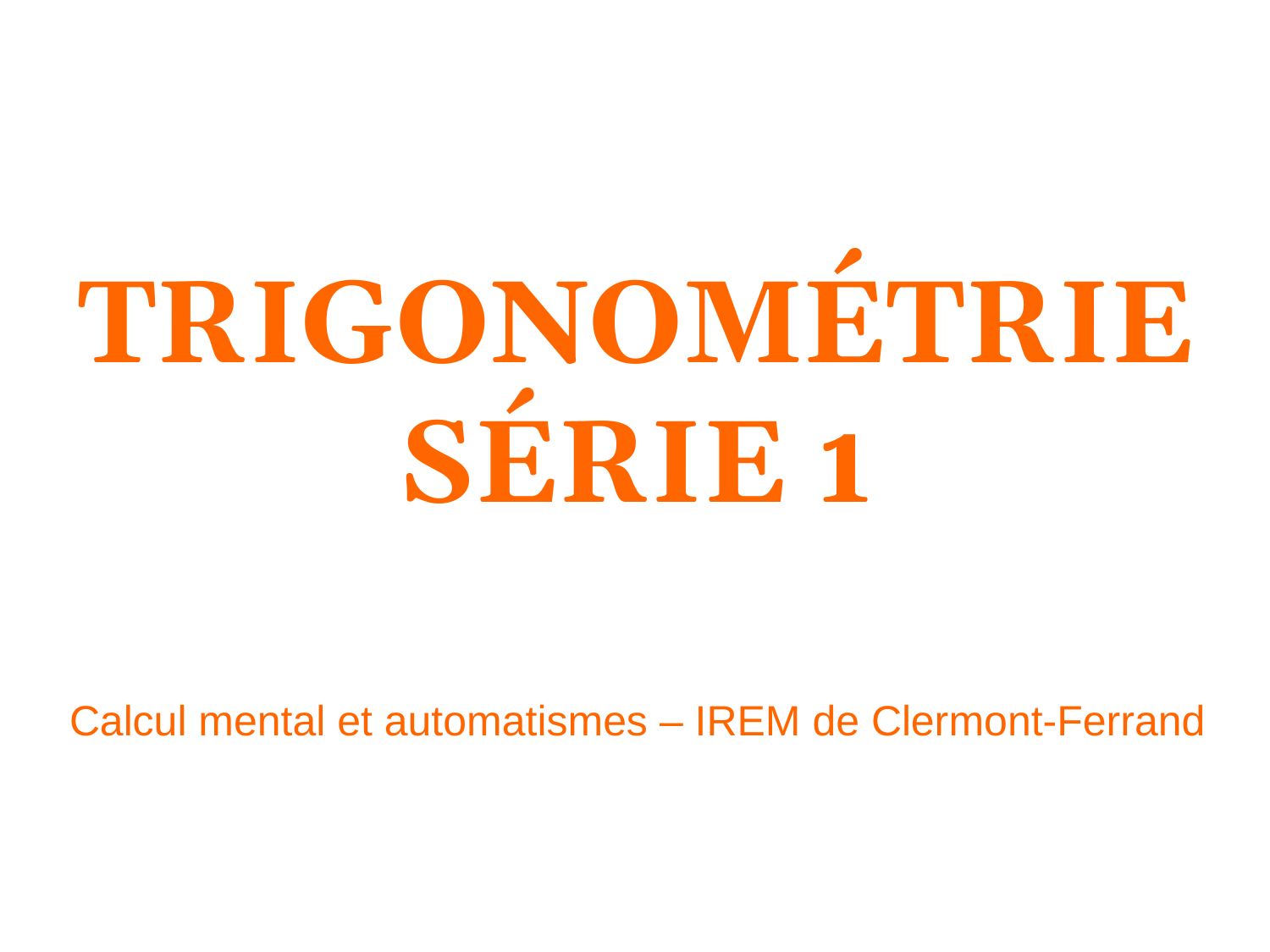

# Trigonométrie Série 1
Calcul mental et automatismes – IREM de Clermont-Ferrand